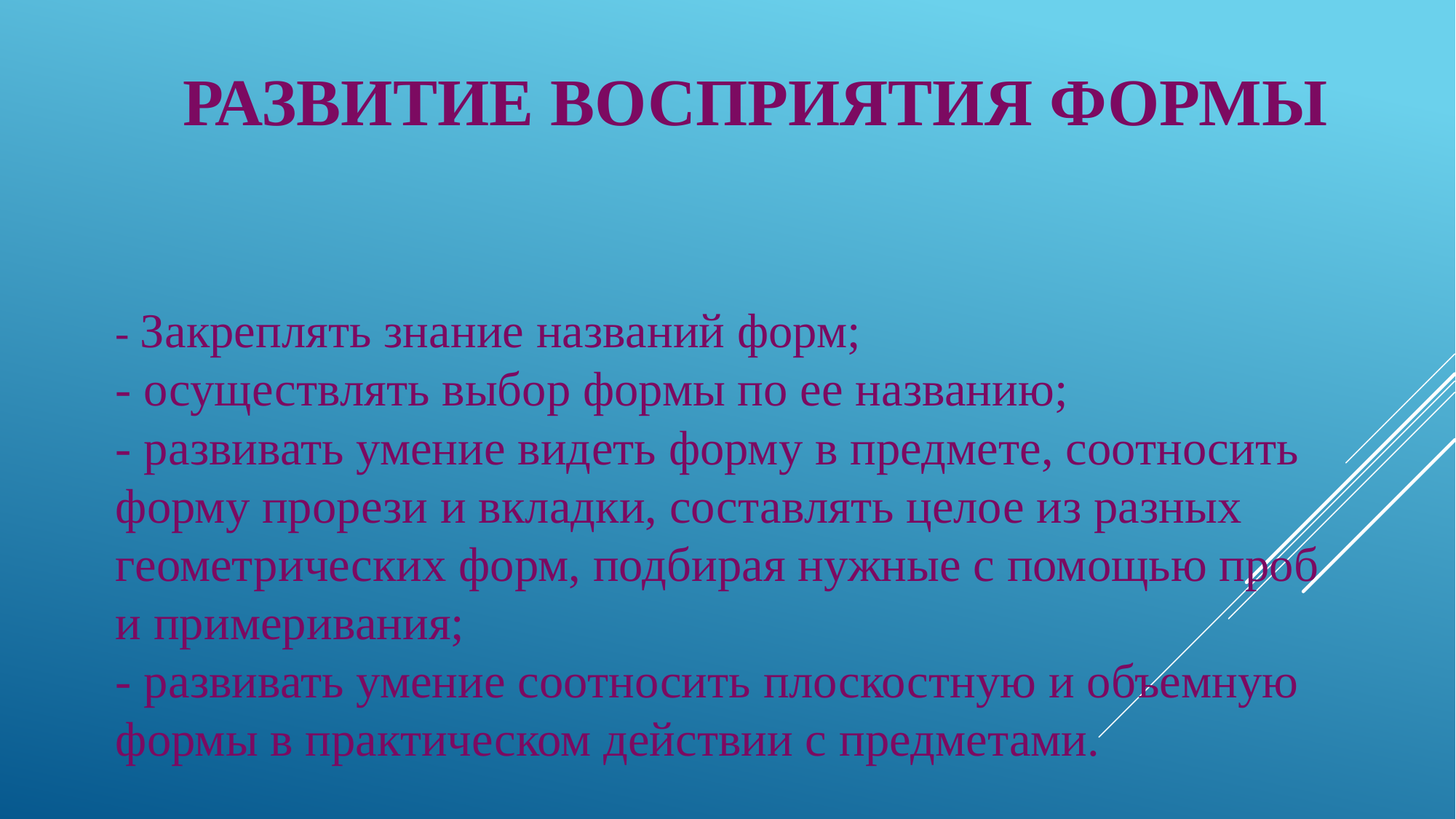

# Развитие восприятия формы - Закреплять знание названий форм; - осуществлять выбор формы по ее названию; - развивать умение видеть форму в предмете, соотносить форму прорези и вкладки, составлять целое из разных геометрических форм, подбирая нужные с помощью проб и примеривания; - развивать умение соотносить плоскостную и объемную формы в практическом действии с предметами.